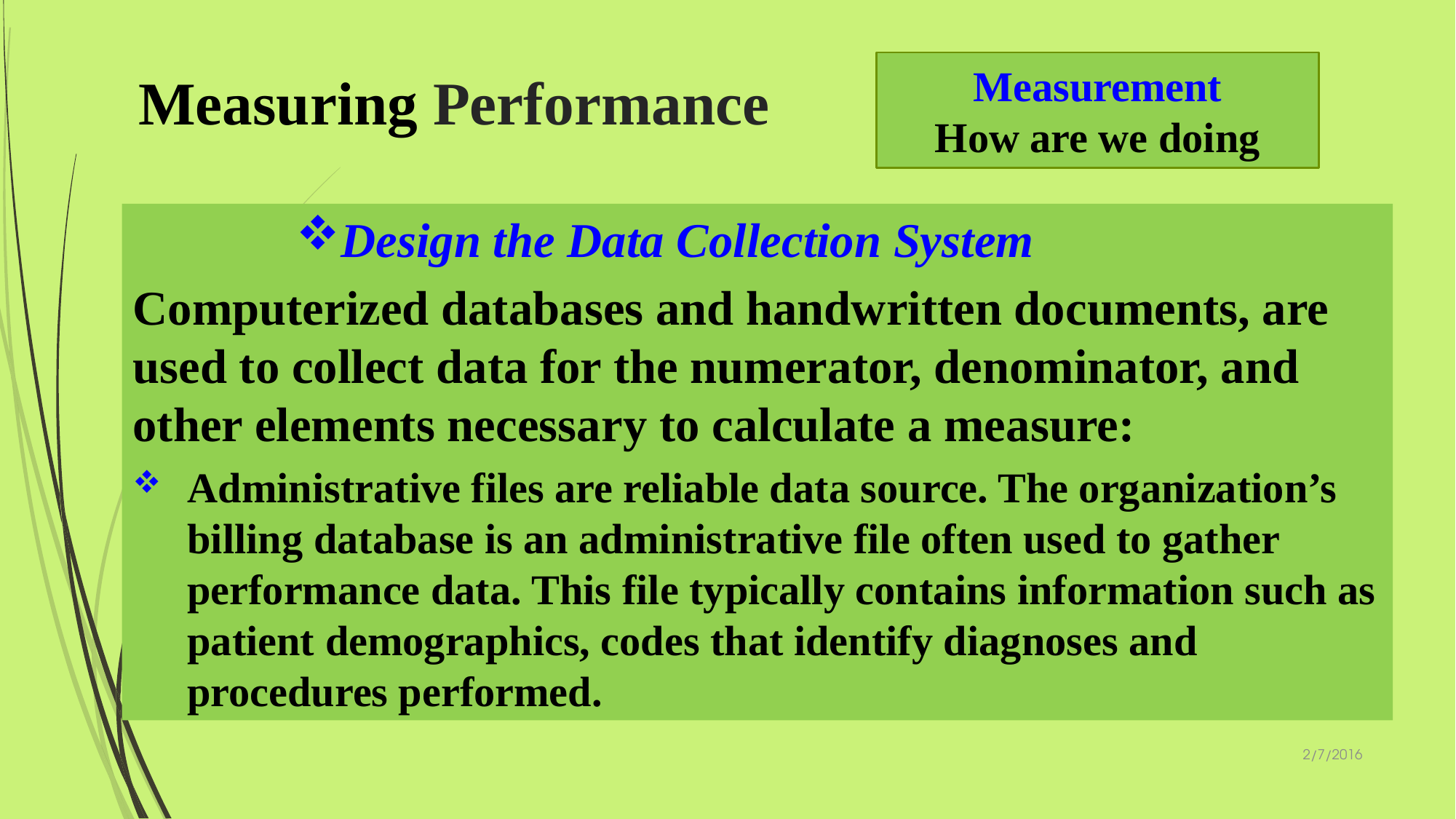

# Measuring Performance
Measurement
How are we doing

Design the Data Collection System
Computerized databases and handwritten documents, are used to collect data for the numerator, denominator, and other elements necessary to calculate a measure:
Administrative files are reliable data source. The organization’s billing database is an administrative file often used to gather performance data. This file typically contains information such as patient demographics, codes that identify diagnoses and procedures performed.
2/7/2016
Mohammed Alnaif Ph.D.